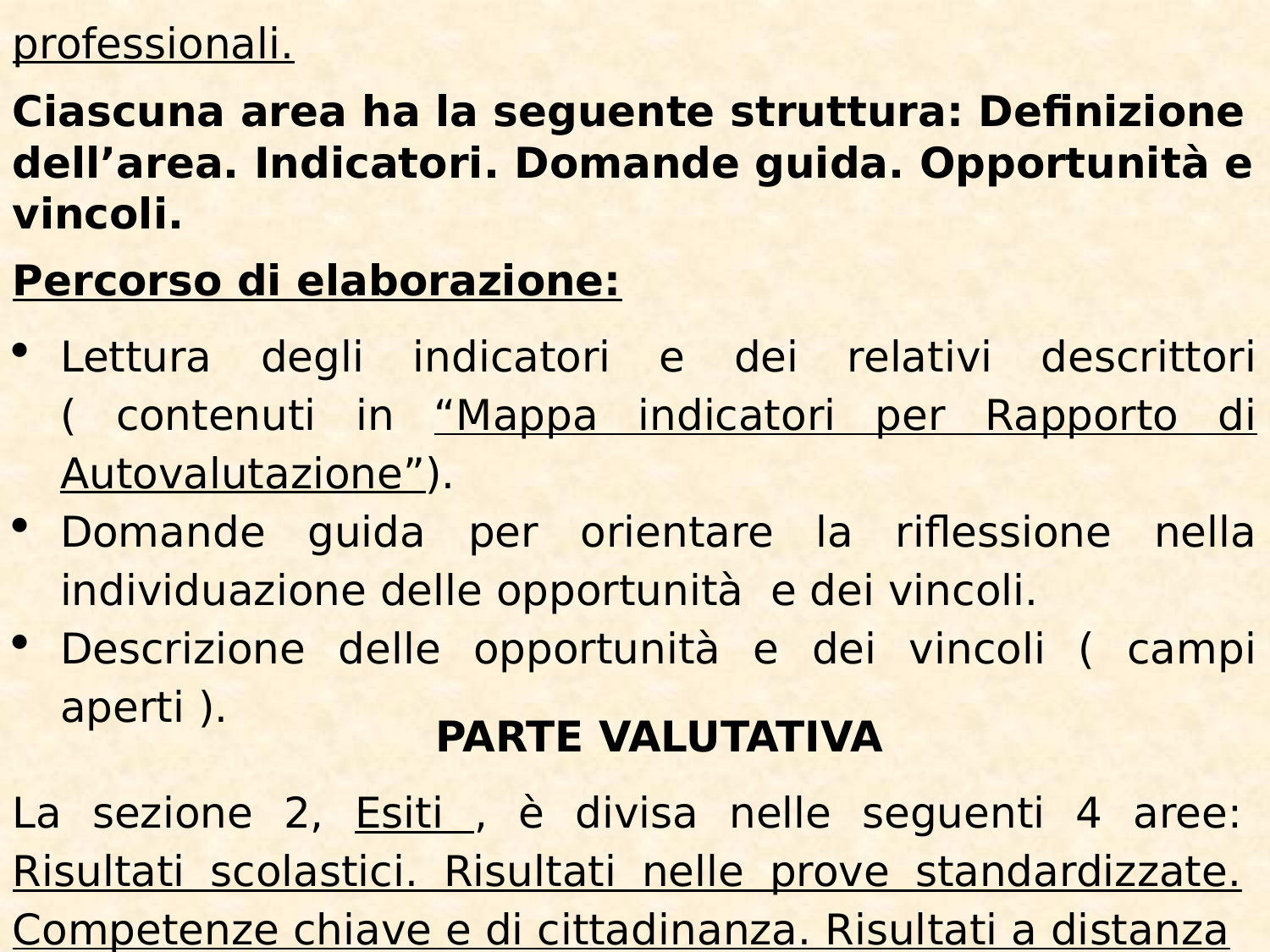

professionali.
Ciascuna area ha la seguente struttura: Definizione dell’area. Indicatori. Domande guida. Opportunità e vincoli.
Percorso di elaborazione:
Lettura degli indicatori e dei relativi descrittori ( contenuti in “Mappa indicatori per Rapporto di Autovalutazione”).
Domande guida per orientare la riflessione nella individuazione delle opportunità  e dei vincoli.
Descrizione delle opportunità e dei vincoli ( campi aperti ).
PARTE VALUTATIVA
La sezione 2, Esiti , è divisa nelle seguenti 4 aree: Risultati scolastici. Risultati nelle prove standardizzate. Competenze chiave e di cittadinanza. Risultati a distanza